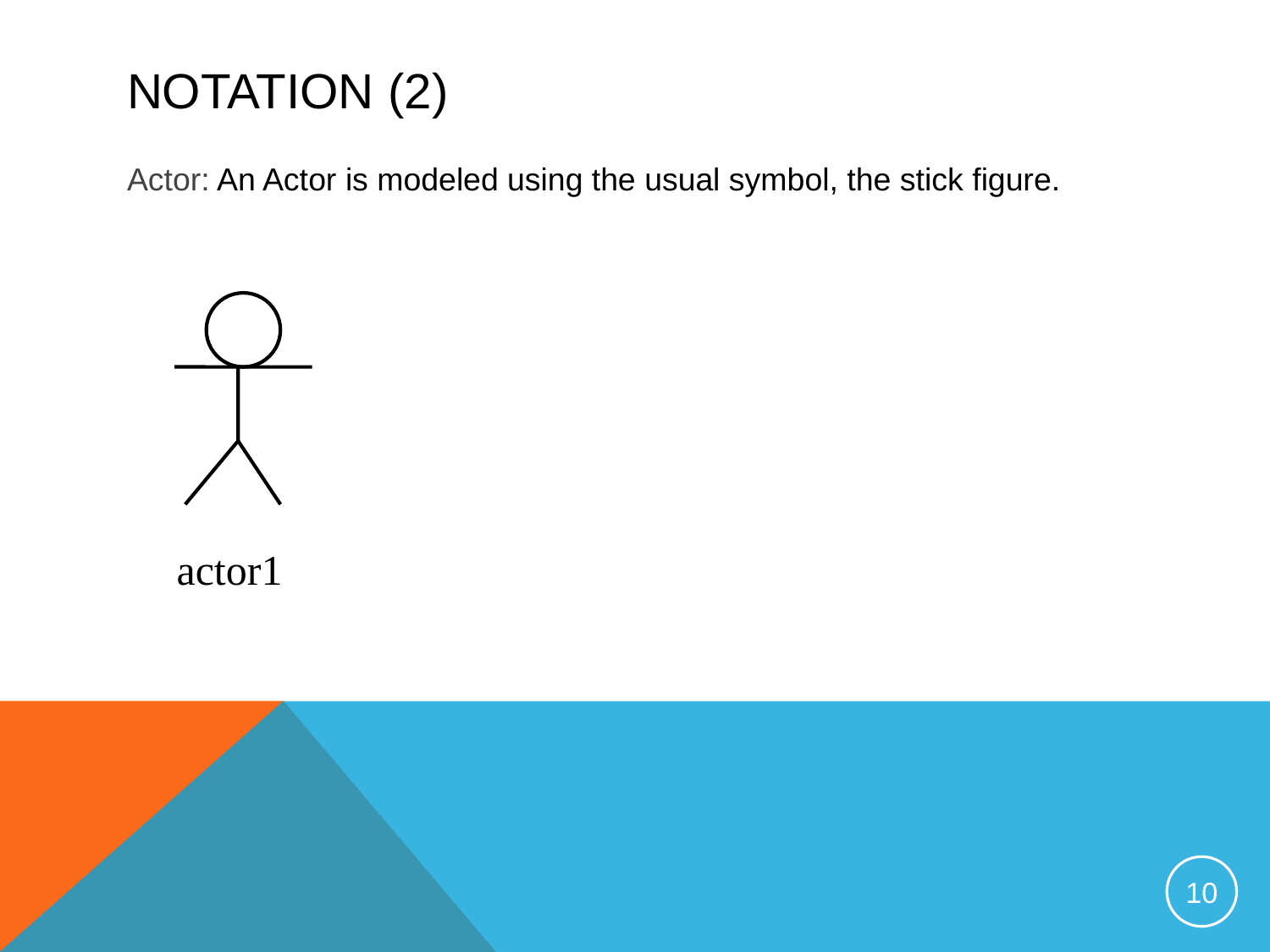

# Notation (2)
Actor: An Actor is modeled using the usual symbol, the stick figure.

actor1
10